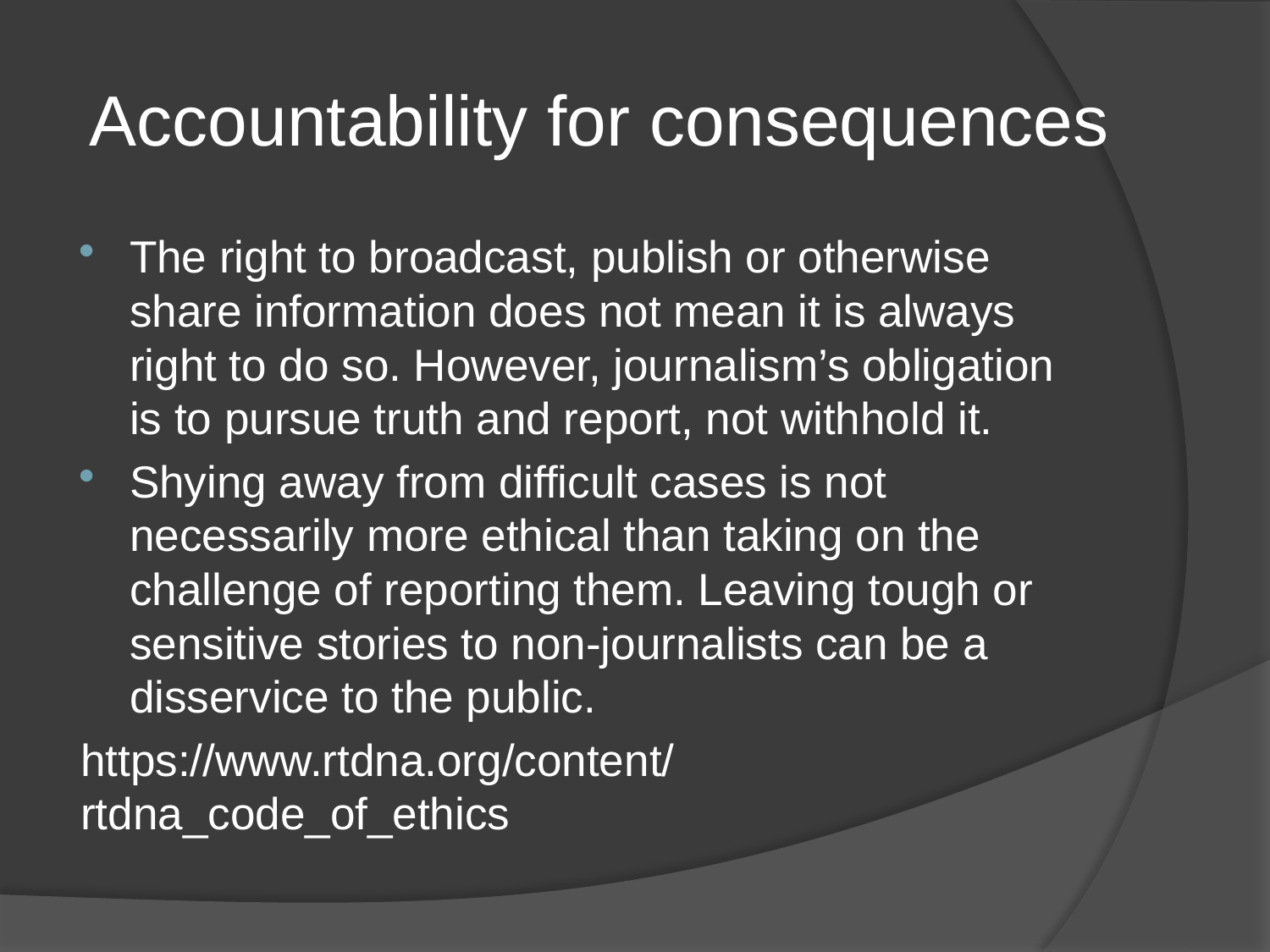

# Accountability for consequences
The right to broadcast, publish or otherwise share information does not mean it is always right to do so. However, journalism’s obligation is to pursue truth and report, not withhold it.
Shying away from difficult cases is not necessarily more ethical than taking on the challenge of reporting them. Leaving tough or sensitive stories to non-journalists can be a disservice to the public.
https://www.rtdna.org/content/rtdna_code_of_ethics